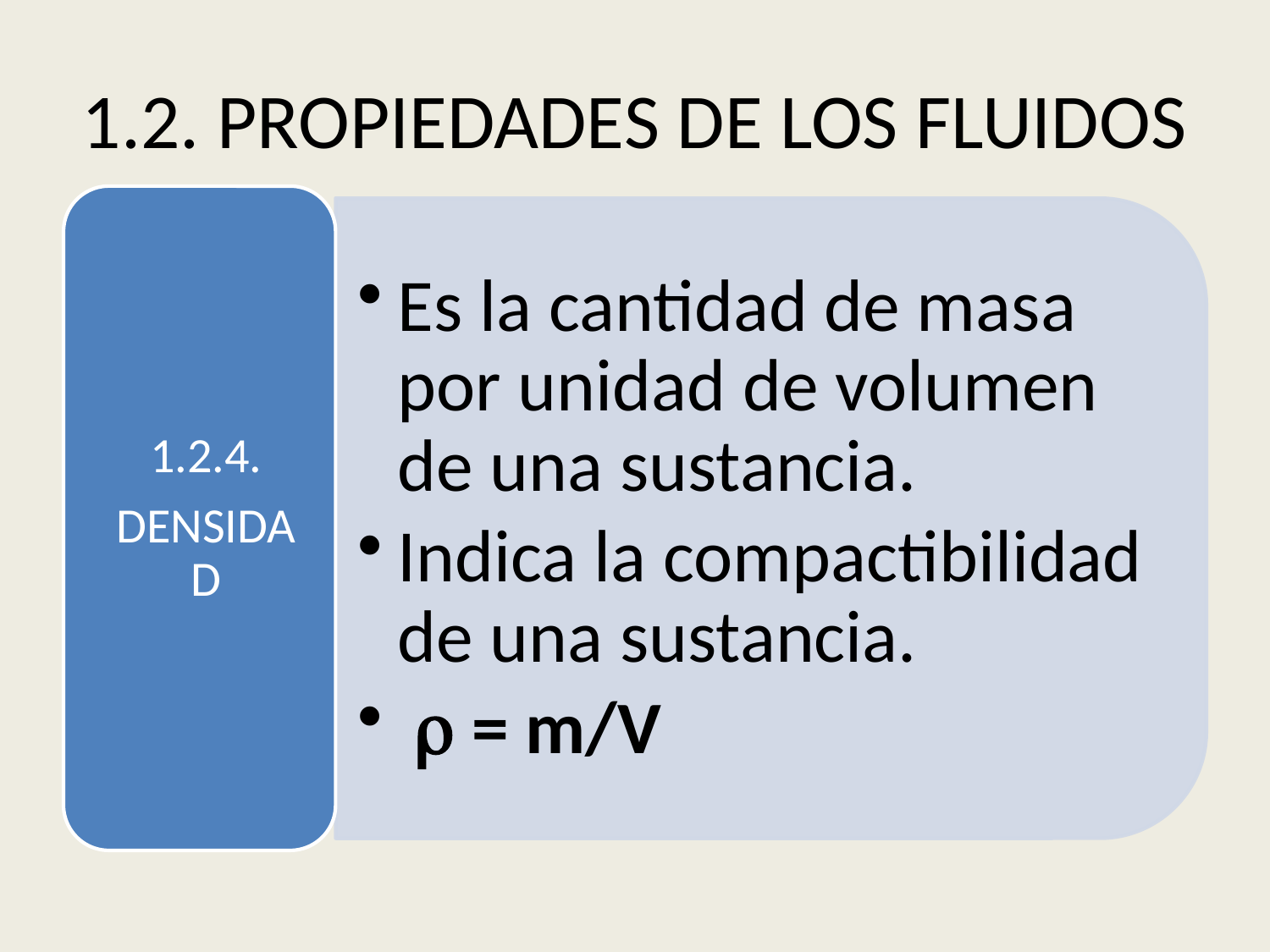

# 1.2. PROPIEDADES DE LOS FLUIDOS
Es la cantidad de masa por unidad de volumen de una sustancia.
Indica la compactibilidad de una sustancia.
 ρ = m/V
1.2.4.
DENSIDAD